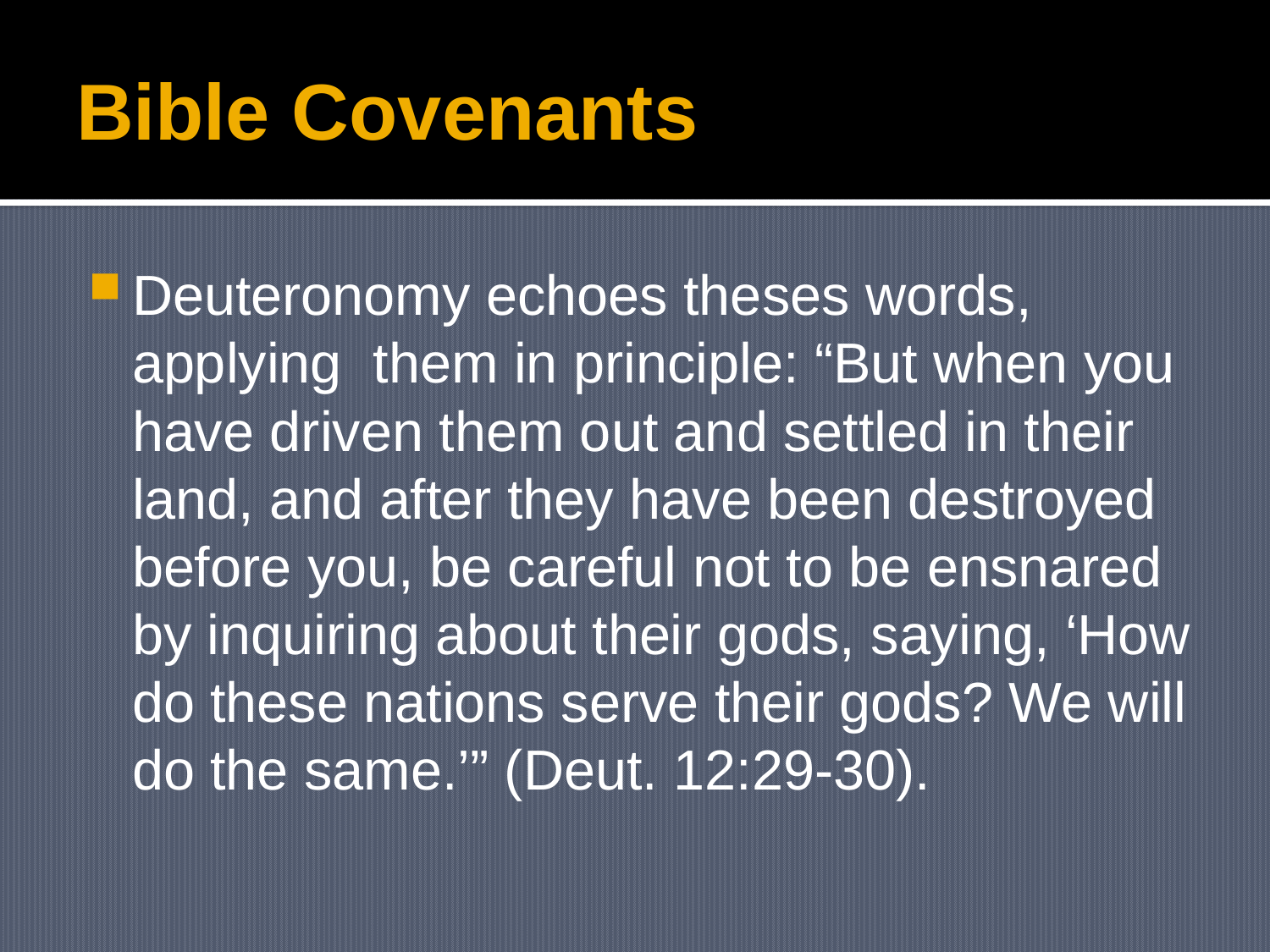

# Bible Covenants
Deuteronomy echoes theses words, applying  them in principle: “But when you have driven them out and settled in their land, and after they have been destroyed before you, be careful not to be ensnared by inquiring about their gods, saying, ‘How do these nations serve their gods? We will do the same.’” (Deut. 12:29-30).